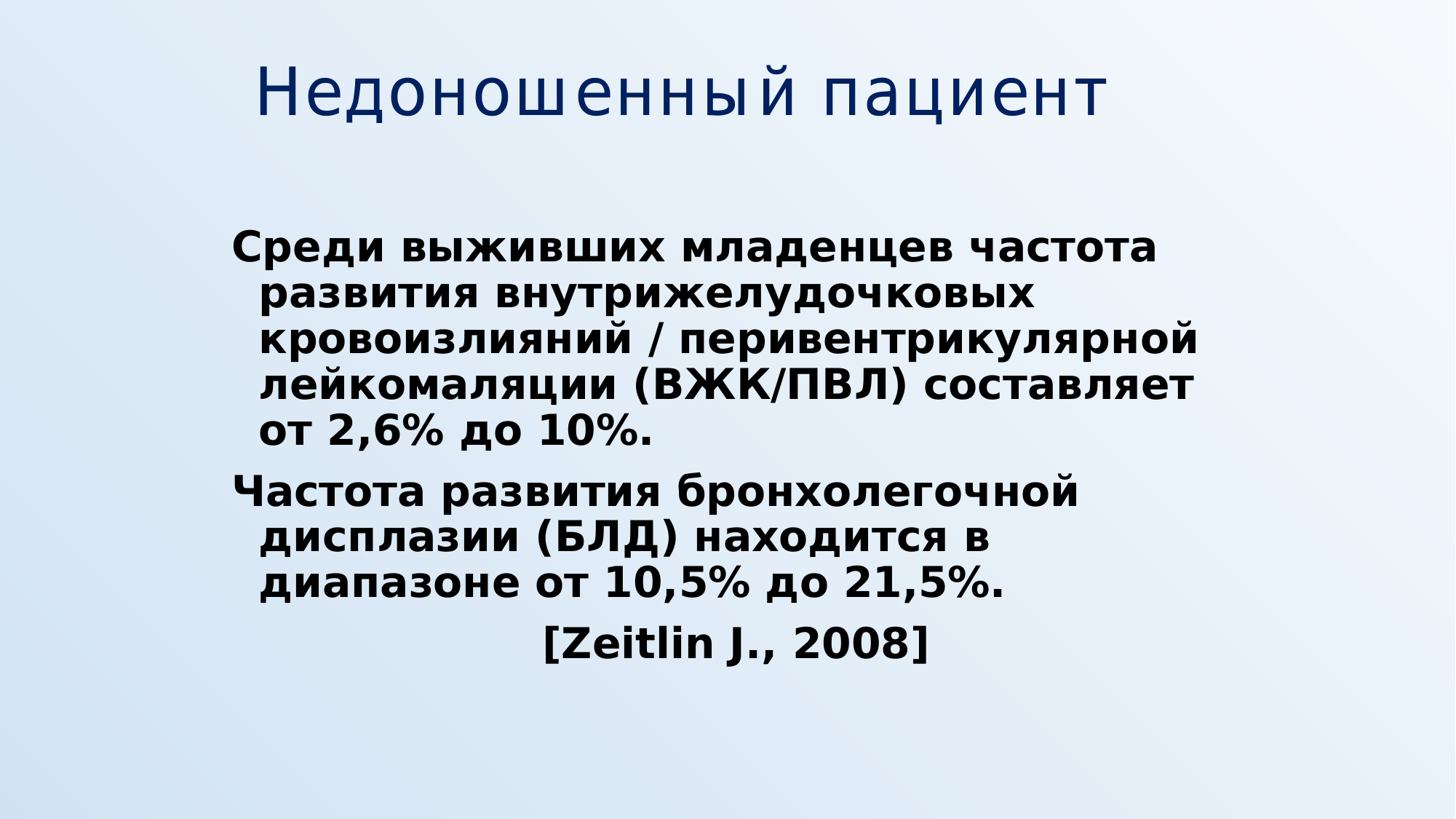

# Недоношенный пациент
Среди выживших младенцев частота развития внутрижелудочковых кровоизлияний / перивентрикулярной лейкомаляции (ВЖК/ПВЛ) составляет от 2,6% до 10%.
Частота развития бронхолегочной дисплазии (БЛД) находится в диапазоне от 10,5% до 21,5%.
[Zeitlin J., 2008]